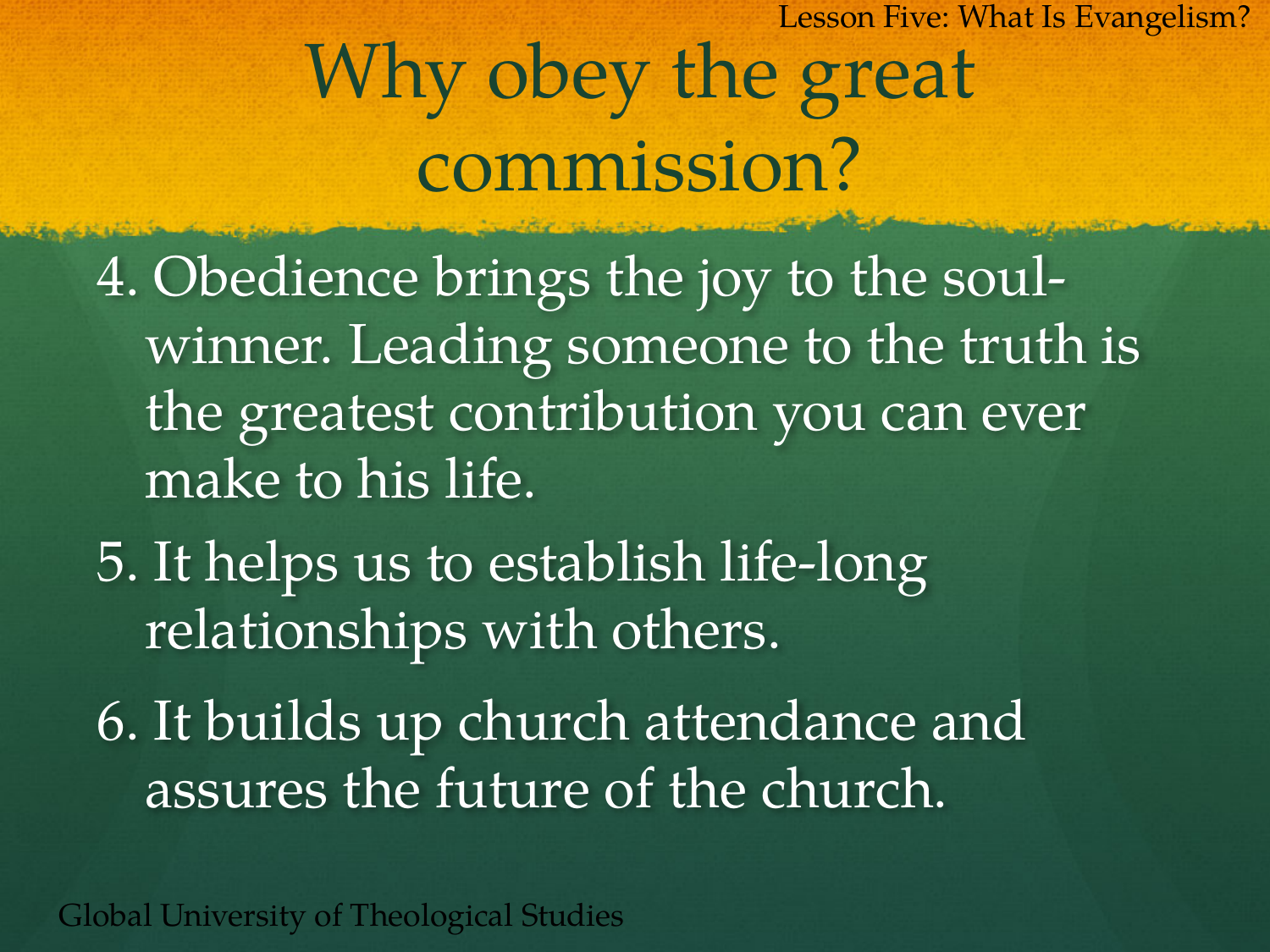

Lesson Five: What Is Evangelism?

# Why obey the great commission?
4. Obedience brings the joy to the soul- winner. Leading someone to the truth is the greatest contribution you can ever make to his life.
5. It helps us to establish life-long relationships with others.
6. It builds up church attendance and assures the future of the church.
Global University of Theological Studies